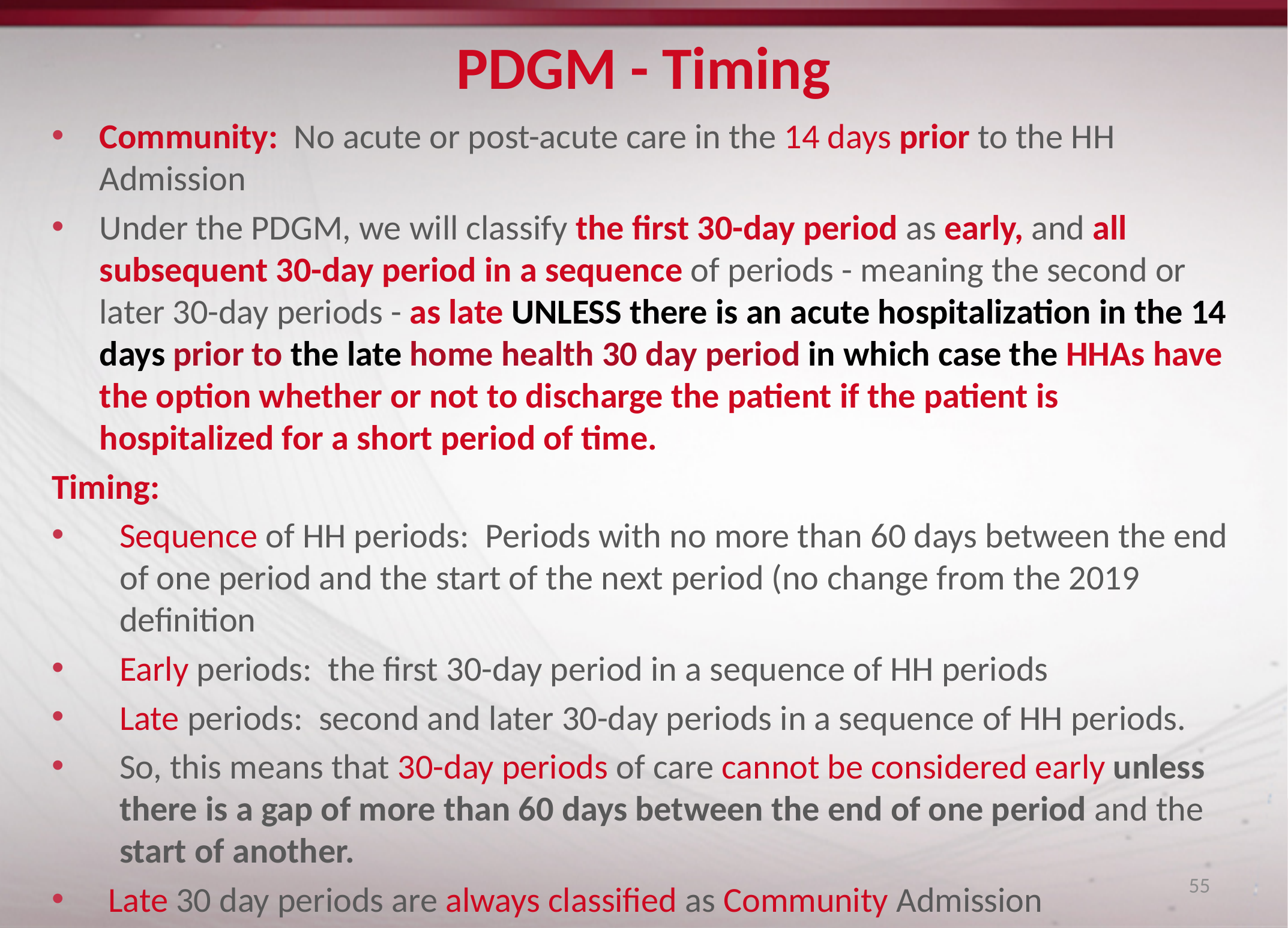

# PDGM - Timing
Community:  No acute or post-acute care in the 14 days prior to the HH Admission
Under the PDGM, we will classify the first 30-day period as early, and all subsequent 30-day period in a sequence of periods - meaning the second or later 30-day periods - as late UNLESS there is an acute hospitalization in the 14 days prior to the late home health 30 day period in which case the HHAs have the option whether or not to discharge the patient if the patient is hospitalized for a short period of time.
Timing:
Sequence of HH periods:  Periods with no more than 60 days between the end of one period and the start of the next period (no change from the 2019 definition
Early periods:  the first 30-day period in a sequence of HH periods
Late periods:  second and later 30-day periods in a sequence of HH periods.
So, this means that 30-day periods of care cannot be considered early unless there is a gap of more than 60 days between the end of one period and the start of another.
Late 30 day periods are always classified as Community Admission

55